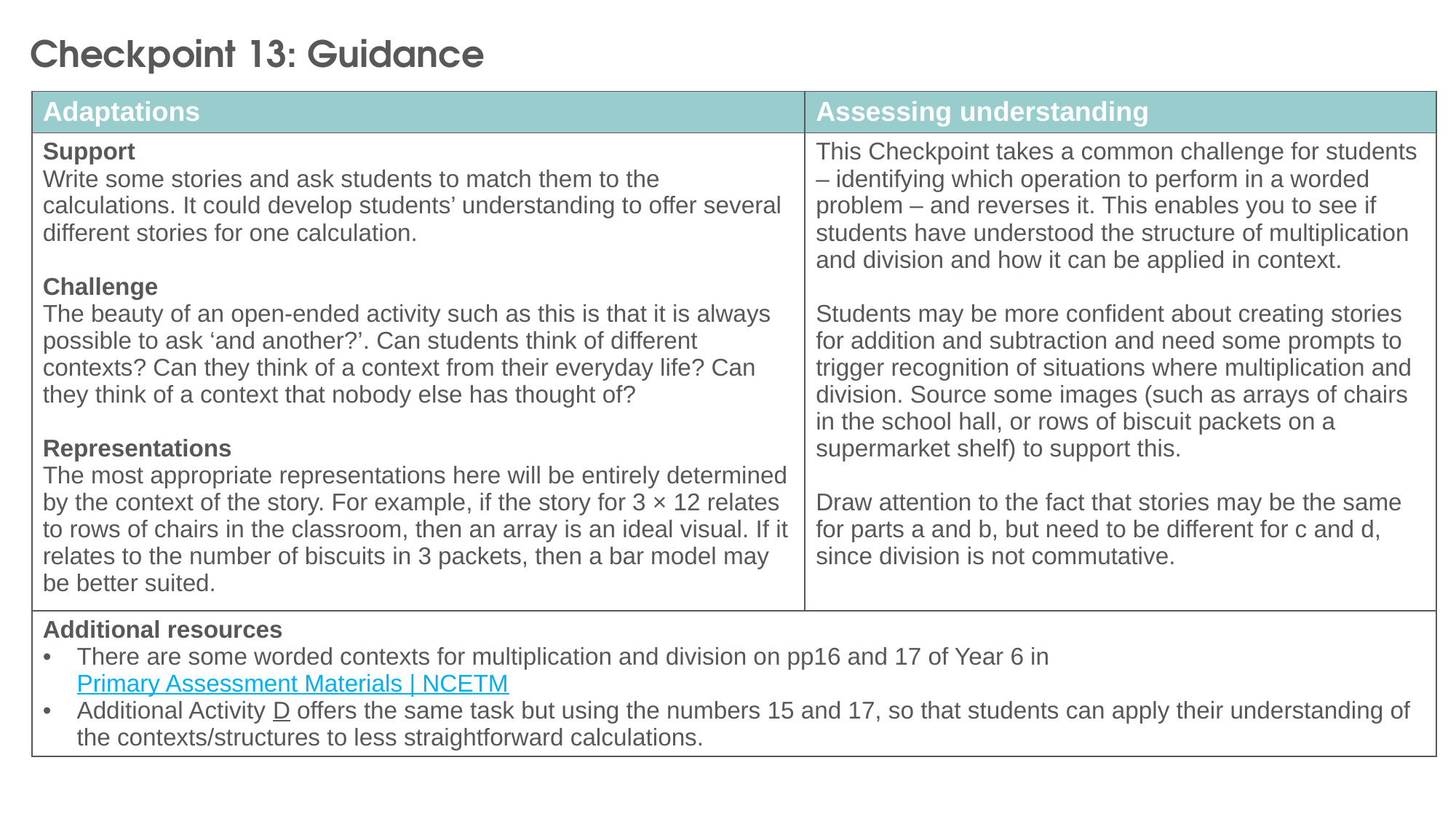

Checkpoint 13: Guidance
| Adaptations | Assessing understanding |
| --- | --- |
| Support Write some stories and ask students to match them to the calculations. It could develop students’ understanding to offer several different stories for one calculation. Challenge The beauty of an open-ended activity such as this is that it is always possible to ask ‘and another?’. Can students think of different contexts? Can they think of a context from their everyday life? Can they think of a context that nobody else has thought of? Representations The most appropriate representations here will be entirely determined by the context of the story. For example, if the story for 3 × 12 relates to rows of chairs in the classroom, then an array is an ideal visual. If it relates to the number of biscuits in 3 packets, then a bar model may be better suited. | This Checkpoint takes a common challenge for students – identifying which operation to perform in a worded problem – and reverses it. This enables you to see if students have understood the structure of multiplication and division and how it can be applied in context. Students may be more confident about creating stories for addition and subtraction and need some prompts to trigger recognition of situations where multiplication and division. Source some images (such as arrays of chairs in the school hall, or rows of biscuit packets on a supermarket shelf) to support this. Draw attention to the fact that stories may be the same for parts a and b, but need to be different for c and d, since division is not commutative. |
| Additional resources There are some worded contexts for multiplication and division on pp16 and 17 of Year 6 in Primary Assessment Materials | NCETM Additional Activity D offers the same task but using the numbers 15 and 17, so that students can apply their understanding of the contexts/structures to less straightforward calculations. |  |